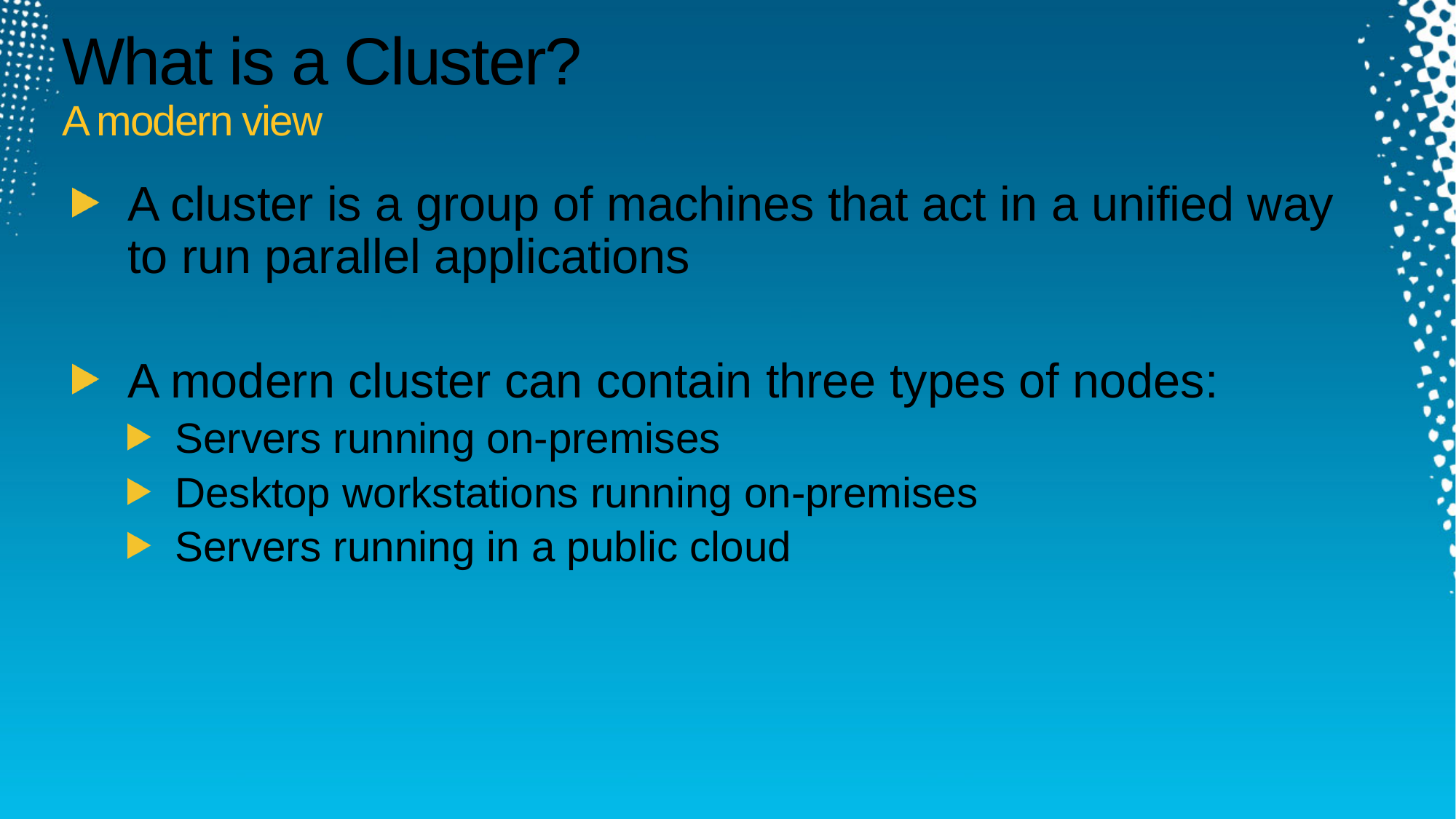

# What is a Cluster? A modern view
A cluster is a group of machines that act in a unified way to run parallel applications

A modern cluster can contain three types of nodes:
Servers running on-premises
Desktop workstations running on-premises
Servers running in a public cloud